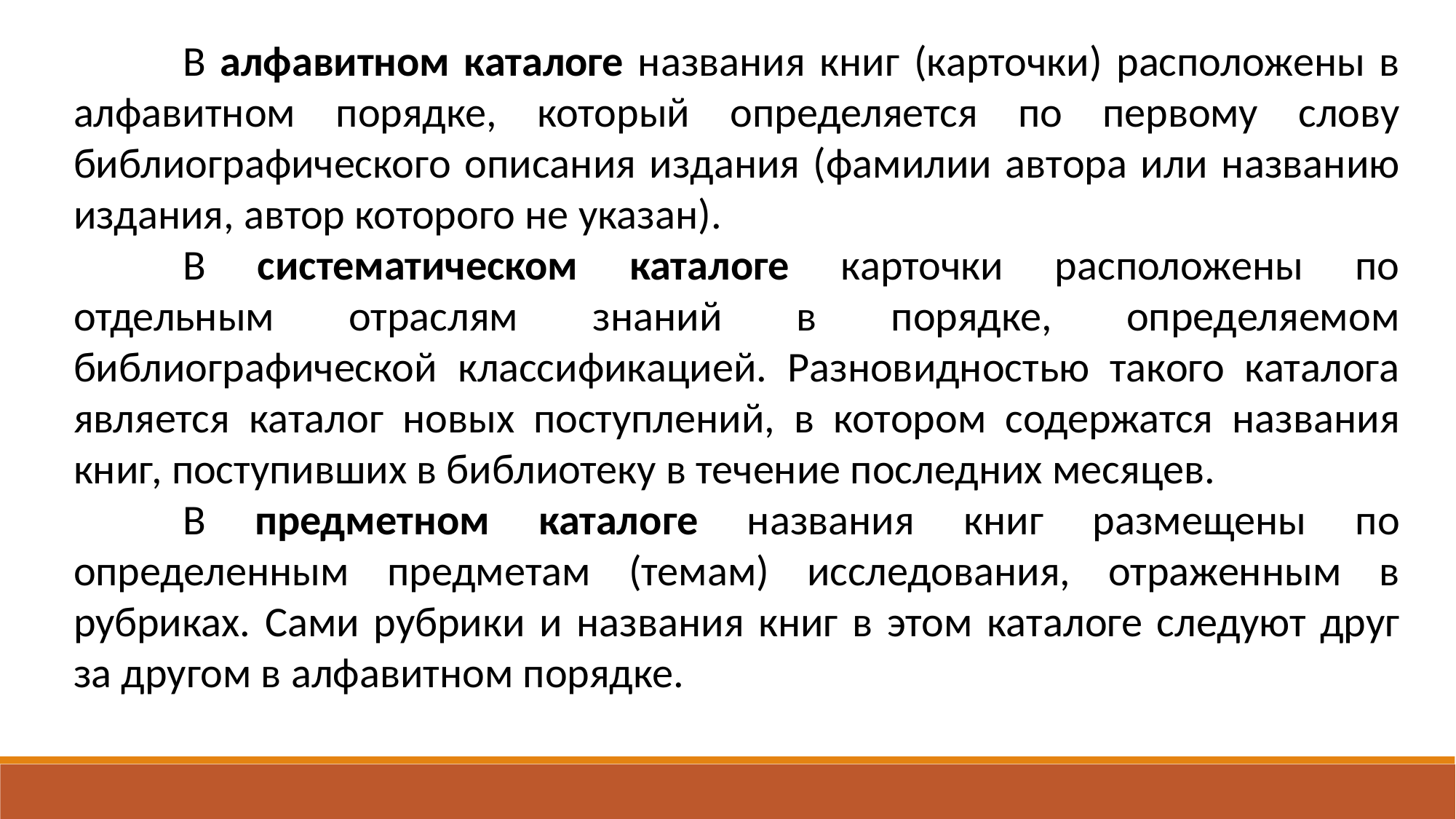

В алфавитном каталоге названия книг (карточки) расположены в алфавитном порядке, который определяется по первому слову библиографического описания издания (фамилии автора или названию издания, автор которого не указан).
	В систематическом каталоге карточки расположены по отдельным отраслям знаний в порядке, определяемом библиографической классификацией. Разновидностью такого каталога является каталог новых поступлений, в котором содержатся названия книг, поступивших в библиотеку в течение последних месяцев.
	В предметном каталоге названия книг размещены по определенным предметам (темам) исследования, отраженным в рубриках. Сами рубрики и названия книг в этом каталоге следуют друг за другом в алфавитном порядке.